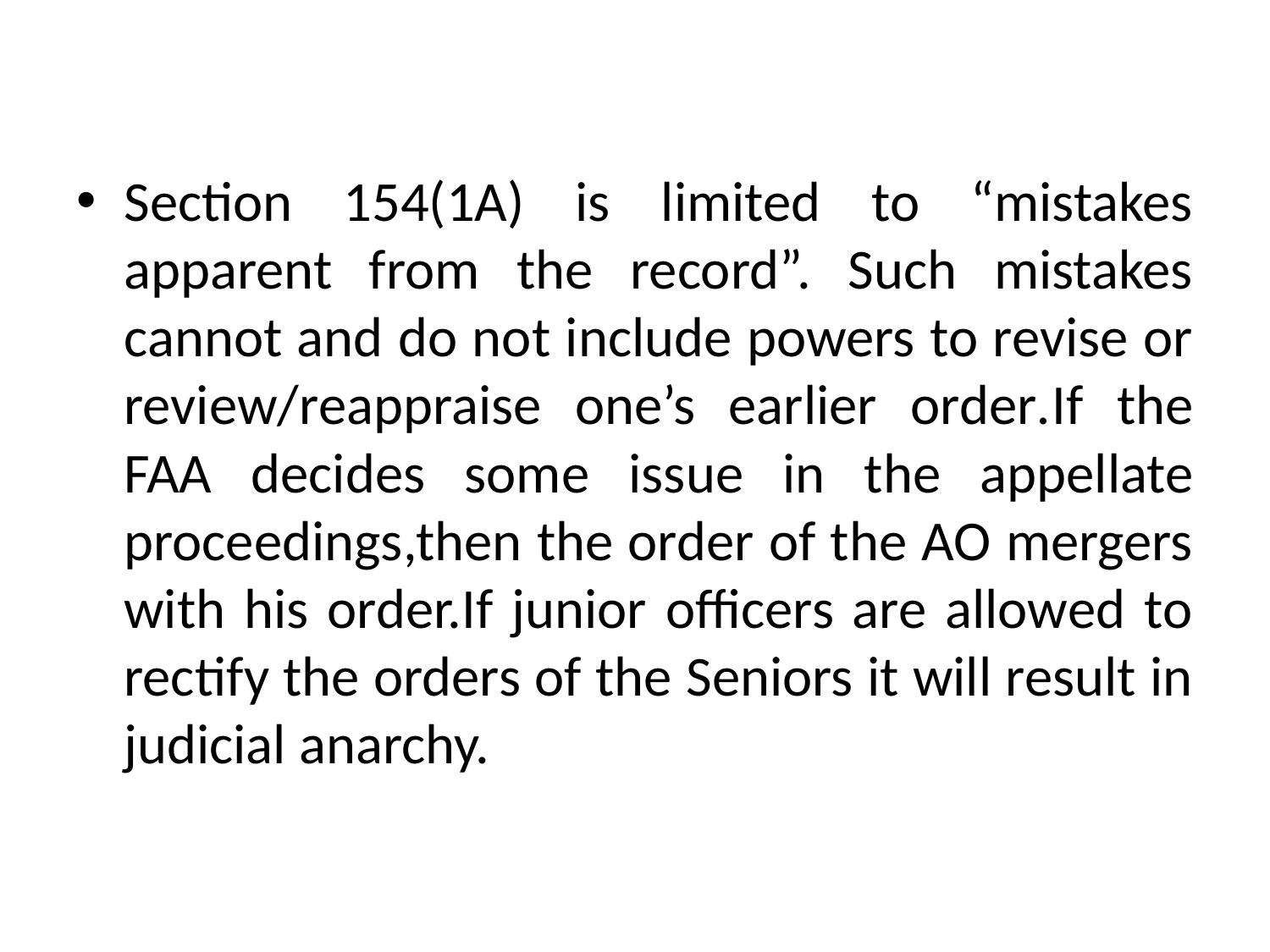

#
Section 154(1A) is limited to “mistakes apparent from the record”. Such mistakes cannot and do not include powers to revise or review/reappraise one’s earlier order.If the FAA decides some issue in the appellate proceedings,then the order of the AO mergers with his order.If junior officers are allowed to rectify the orders of the Seniors it will result in judicial anarchy.